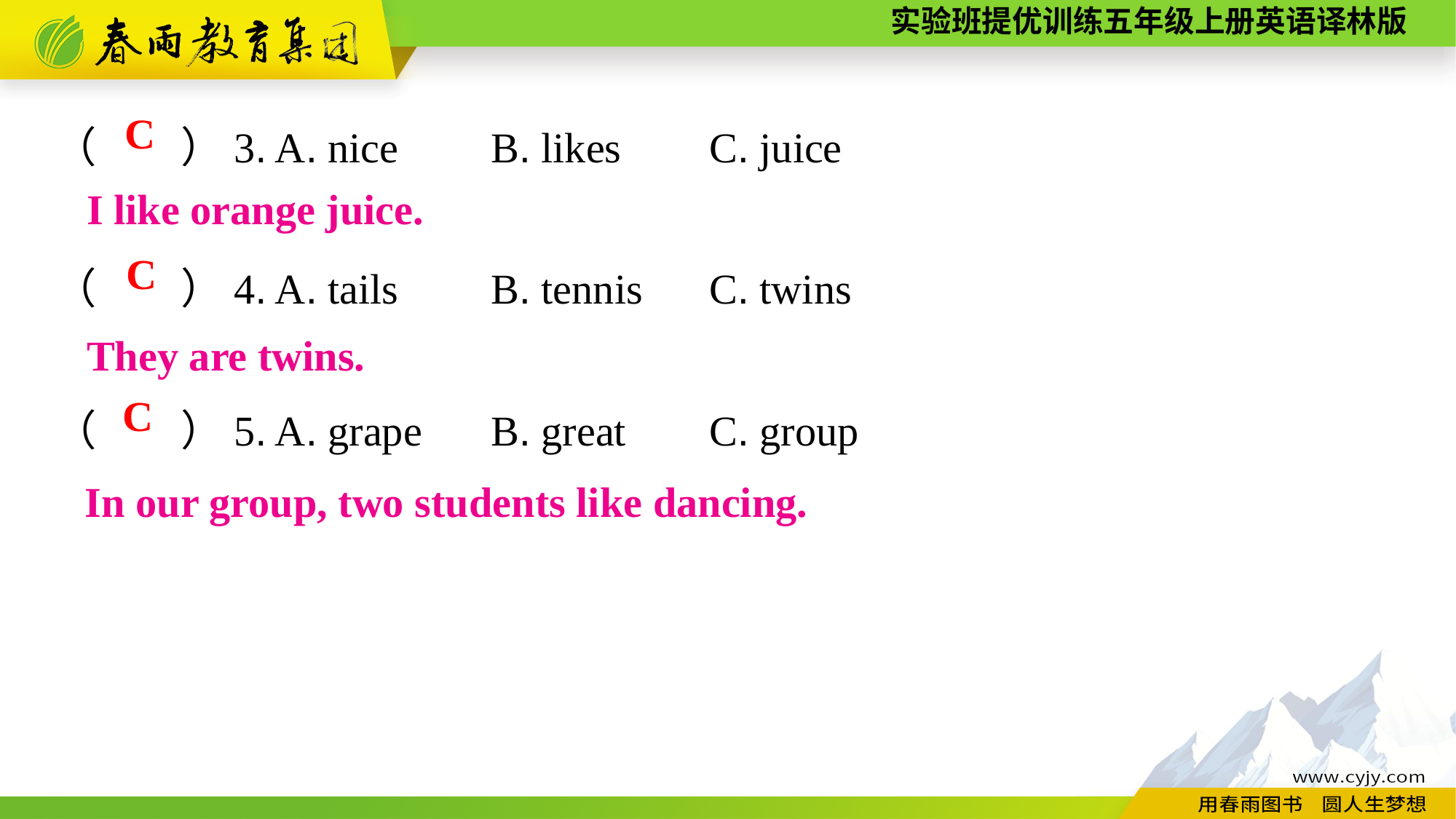

（　　）3. A. nice	B. likes	C. juice

（　　）4. A. tails	B. tennis	C. twins

（　　）5. A. grape	B. great	C. group
C
I like orange juice.
C
They are twins.
C
In our group, two students like dancing.